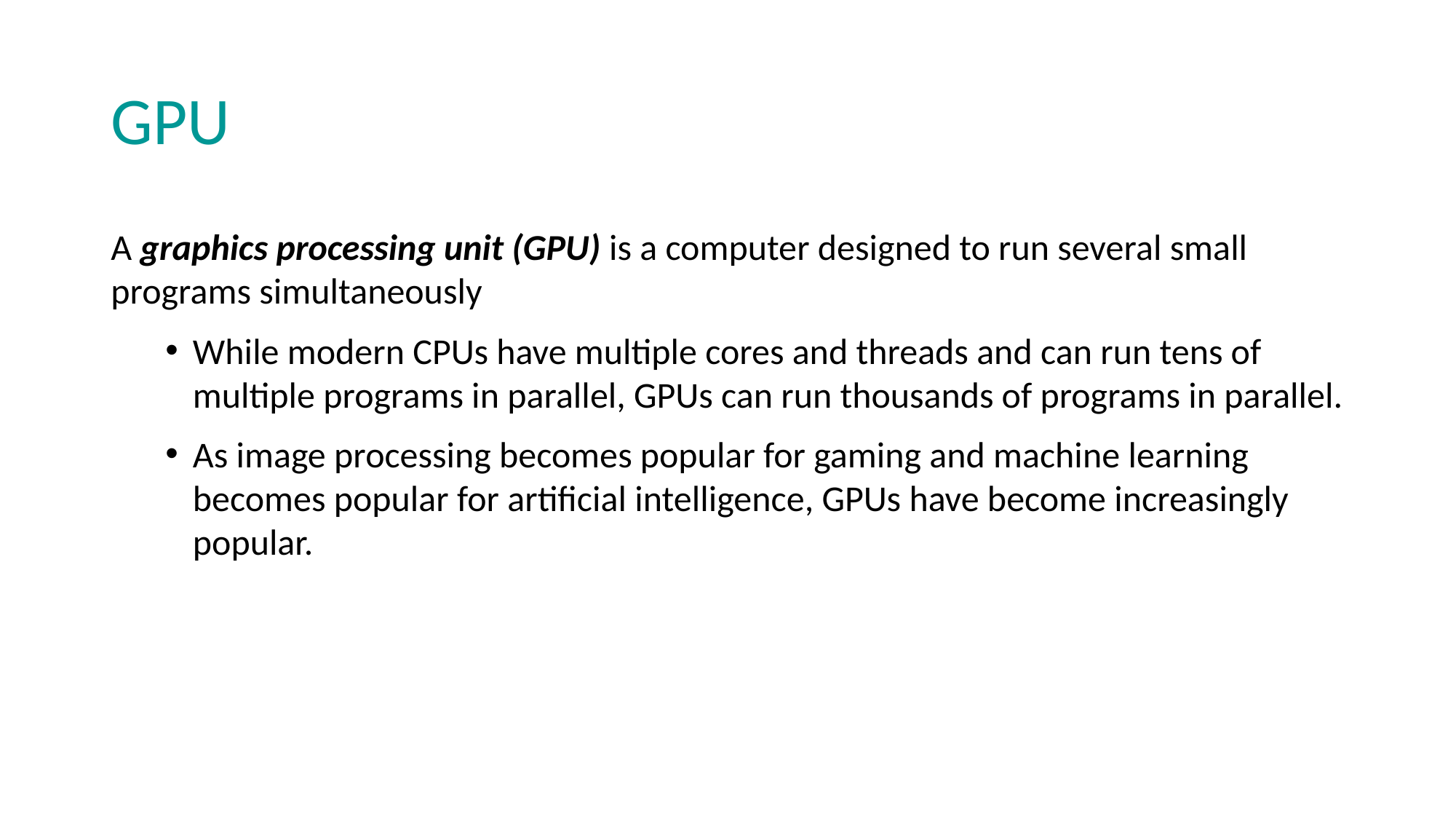

# GPU
A graphics processing unit (GPU) is a computer designed to run several small programs simultaneously
While modern CPUs have multiple cores and threads and can run tens of multiple programs in parallel, GPUs can run thousands of programs in parallel.
As image processing becomes popular for gaming and machine learning becomes popular for artificial intelligence, GPUs have become increasingly popular.